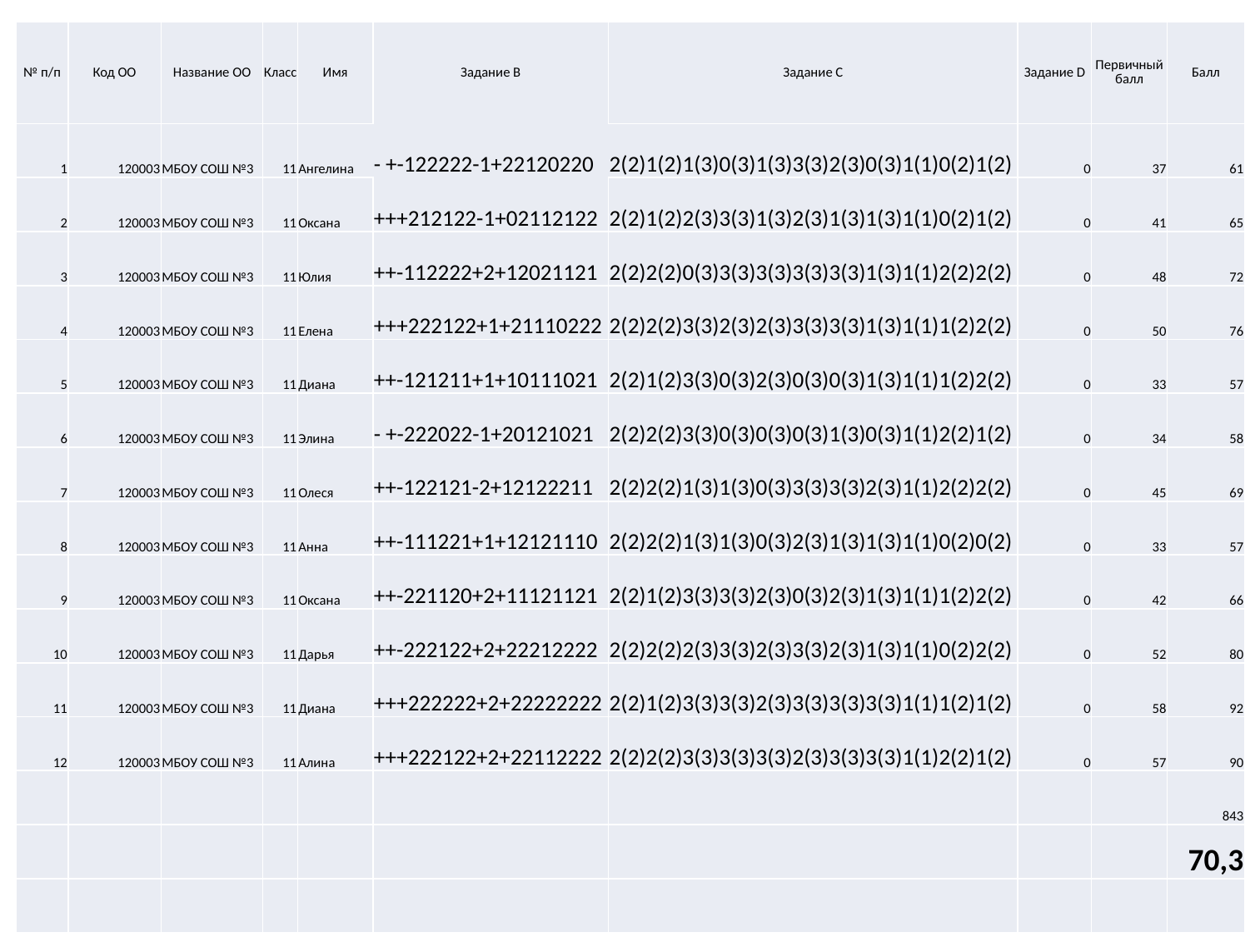

| № п/п | Код ОО | Название ОО | Класс | Имя | Задание В | Задание С | Задание D | Первичный балл | Балл |
| --- | --- | --- | --- | --- | --- | --- | --- | --- | --- |
| 1 | 120003 | МБОУ СОШ №3 | 11 | Ангелина | - +-122222-1+22120220 | 2(2)1(2)1(3)0(3)1(3)3(3)2(3)0(3)1(1)0(2)1(2) | 0 | 37 | 61 |
| 2 | 120003 | МБОУ СОШ №3 | 11 | Оксана | +++212122-1+02112122 | 2(2)1(2)2(3)3(3)1(3)2(3)1(3)1(3)1(1)0(2)1(2) | 0 | 41 | 65 |
| 3 | 120003 | МБОУ СОШ №3 | 11 | Юлия | ++-112222+2+12021121 | 2(2)2(2)0(3)3(3)3(3)3(3)3(3)1(3)1(1)2(2)2(2) | 0 | 48 | 72 |
| 4 | 120003 | МБОУ СОШ №3 | 11 | Елена | +++222122+1+21110222 | 2(2)2(2)3(3)2(3)2(3)3(3)3(3)1(3)1(1)1(2)2(2) | 0 | 50 | 76 |
| 5 | 120003 | МБОУ СОШ №3 | 11 | Диана | ++-121211+1+10111021 | 2(2)1(2)3(3)0(3)2(3)0(3)0(3)1(3)1(1)1(2)2(2) | 0 | 33 | 57 |
| 6 | 120003 | МБОУ СОШ №3 | 11 | Элина | - +-222022-1+20121021 | 2(2)2(2)3(3)0(3)0(3)0(3)1(3)0(3)1(1)2(2)1(2) | 0 | 34 | 58 |
| 7 | 120003 | МБОУ СОШ №3 | 11 | Олеся | ++-122121-2+12122211 | 2(2)2(2)1(3)1(3)0(3)3(3)3(3)2(3)1(1)2(2)2(2) | 0 | 45 | 69 |
| 8 | 120003 | МБОУ СОШ №3 | 11 | Анна | ++-111221+1+12121110 | 2(2)2(2)1(3)1(3)0(3)2(3)1(3)1(3)1(1)0(2)0(2) | 0 | 33 | 57 |
| 9 | 120003 | МБОУ СОШ №3 | 11 | Оксана | ++-221120+2+11121121 | 2(2)1(2)3(3)3(3)2(3)0(3)2(3)1(3)1(1)1(2)2(2) | 0 | 42 | 66 |
| 10 | 120003 | МБОУ СОШ №3 | 11 | Дарья | ++-222122+2+22212222 | 2(2)2(2)2(3)3(3)2(3)3(3)2(3)1(3)1(1)0(2)2(2) | 0 | 52 | 80 |
| 11 | 120003 | МБОУ СОШ №3 | 11 | Диана | +++222222+2+22222222 | 2(2)1(2)3(3)3(3)2(3)3(3)3(3)3(3)1(1)1(2)1(2) | 0 | 58 | 92 |
| 12 | 120003 | МБОУ СОШ №3 | 11 | Алина | +++222122+2+22112222 | 2(2)2(2)3(3)3(3)3(3)2(3)3(3)3(3)1(1)2(2)1(2) | 0 | 57 | 90 |
|  |  |  |  |  |  |  |  |  | 843 |
|  |  |  |  |  |  |  |  |  | 70,3 |
|  |  |  |  |  |  |  |  |  |  |
9